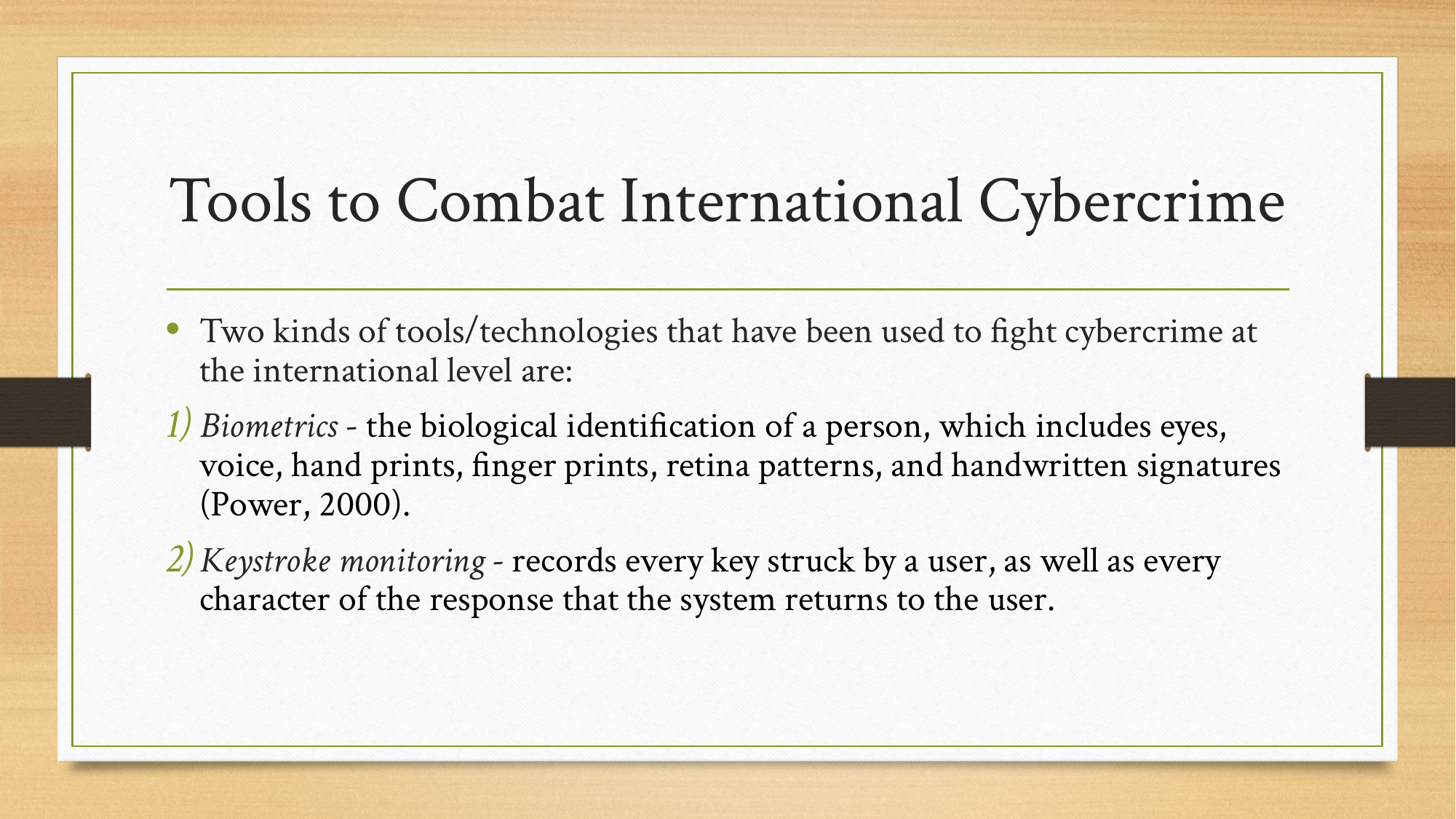

# Tools to Combat International Cybercrime
Two kinds of tools/technologies that have been used to fight cybercrime at the international level are:
Biometrics - the biological identification of a person, which includes eyes, voice, hand prints, finger prints, retina patterns, and handwritten signatures (Power, 2000).
Keystroke monitoring - records every key struck by a user, as well as every character of the response that the system returns to the user.